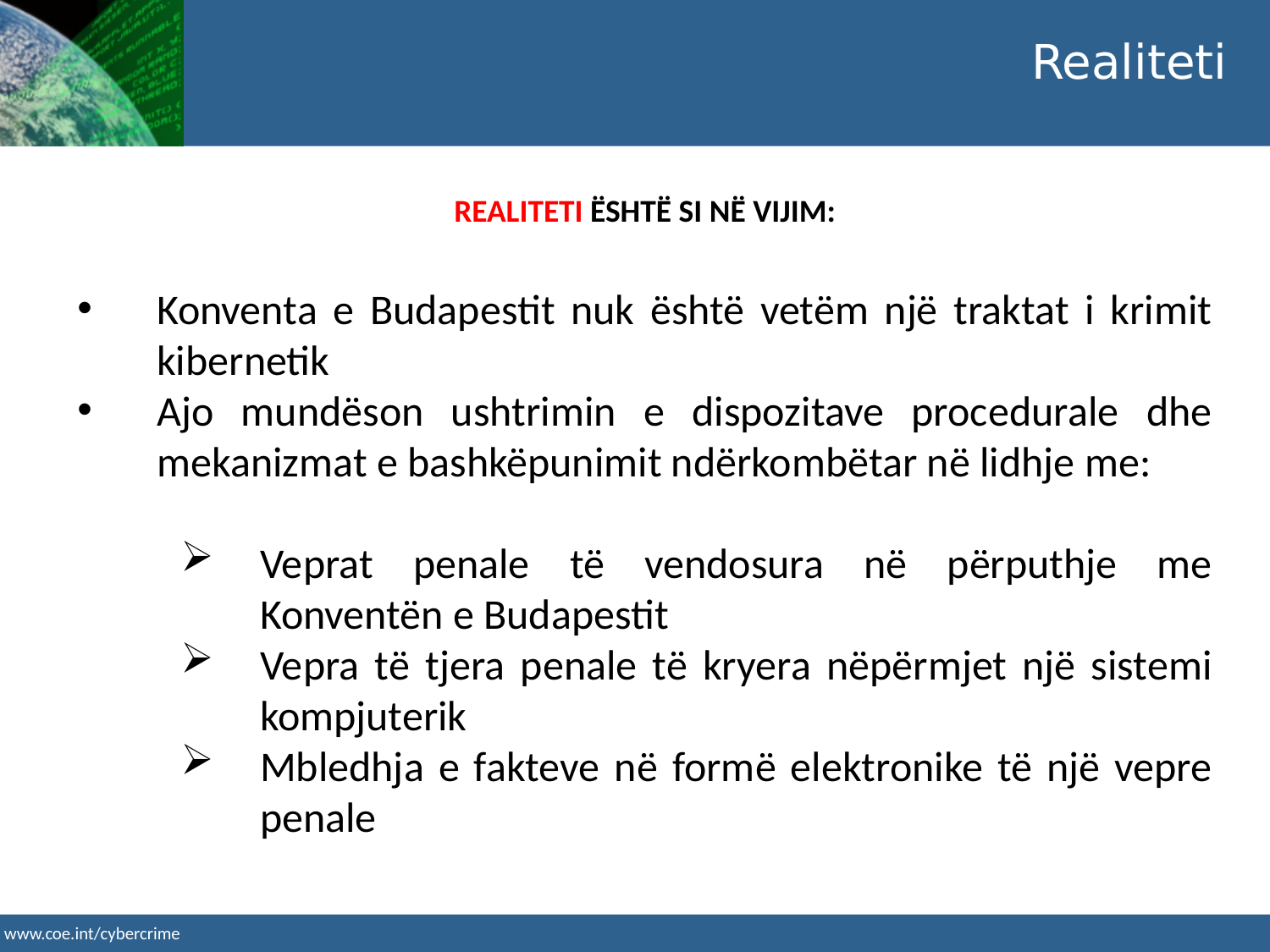

Realiteti
REALITETI ËSHTË SI NË VIJIM:
Konventa e Budapestit nuk është vetëm një traktat i krimit kibernetik
Ajo mundëson ushtrimin e dispozitave procedurale dhe mekanizmat e bashkëpunimit ndërkombëtar në lidhje me:

Veprat penale të vendosura në përputhje me Konventën e Budapestit
Vepra të tjera penale të kryera nëpërmjet një sistemi kompjuterik
Mbledhja e fakteve në formë elektronike të një vepre penale